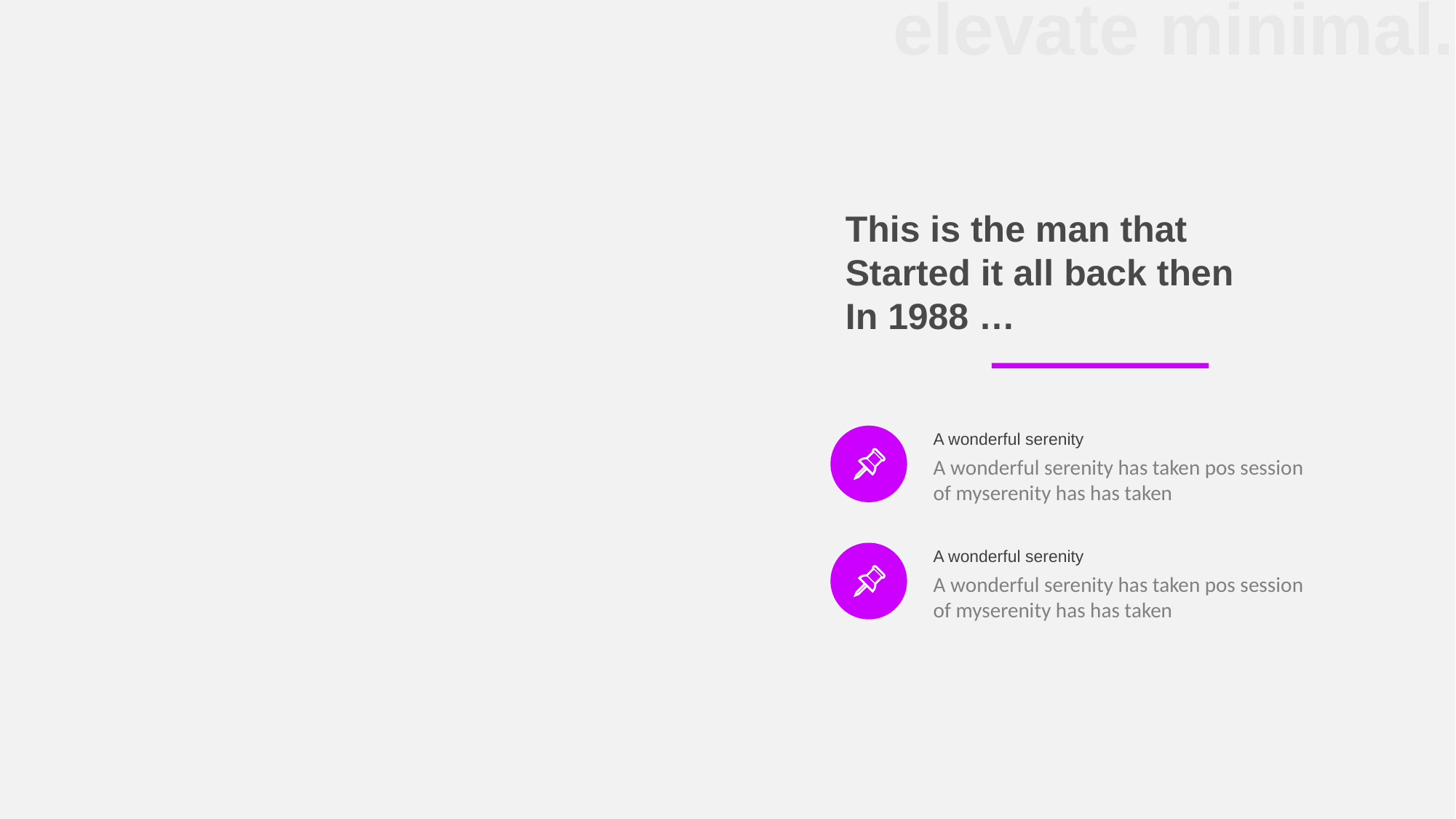

elevate minimal.

This is the man that
Started it all back then
In 1988 …

A wonderful serenity

A wonderful serenity has taken pos session of myserenity has has taken
A wonderful serenity

A wonderful serenity has taken pos session of myserenity has has taken